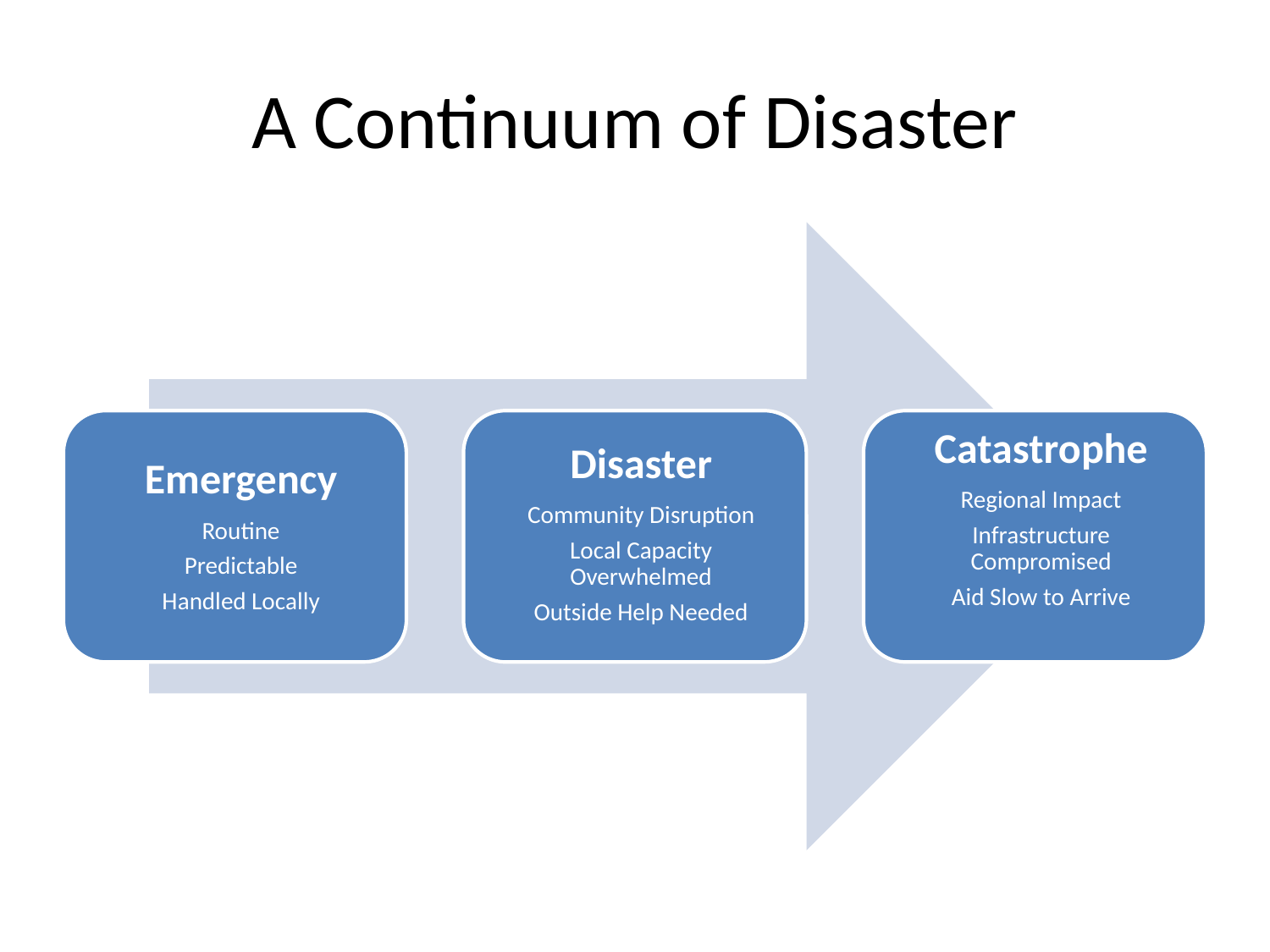

# A Continuum of Disaster
Emergency
Routine
Predictable
Handled Locally

Disaster
Community Disruption
Local Capacity Overwhelmed
Outside Help Needed

Catastrophe
Regional Impact
Infrastructure Compromised
Aid Slow to Arrive